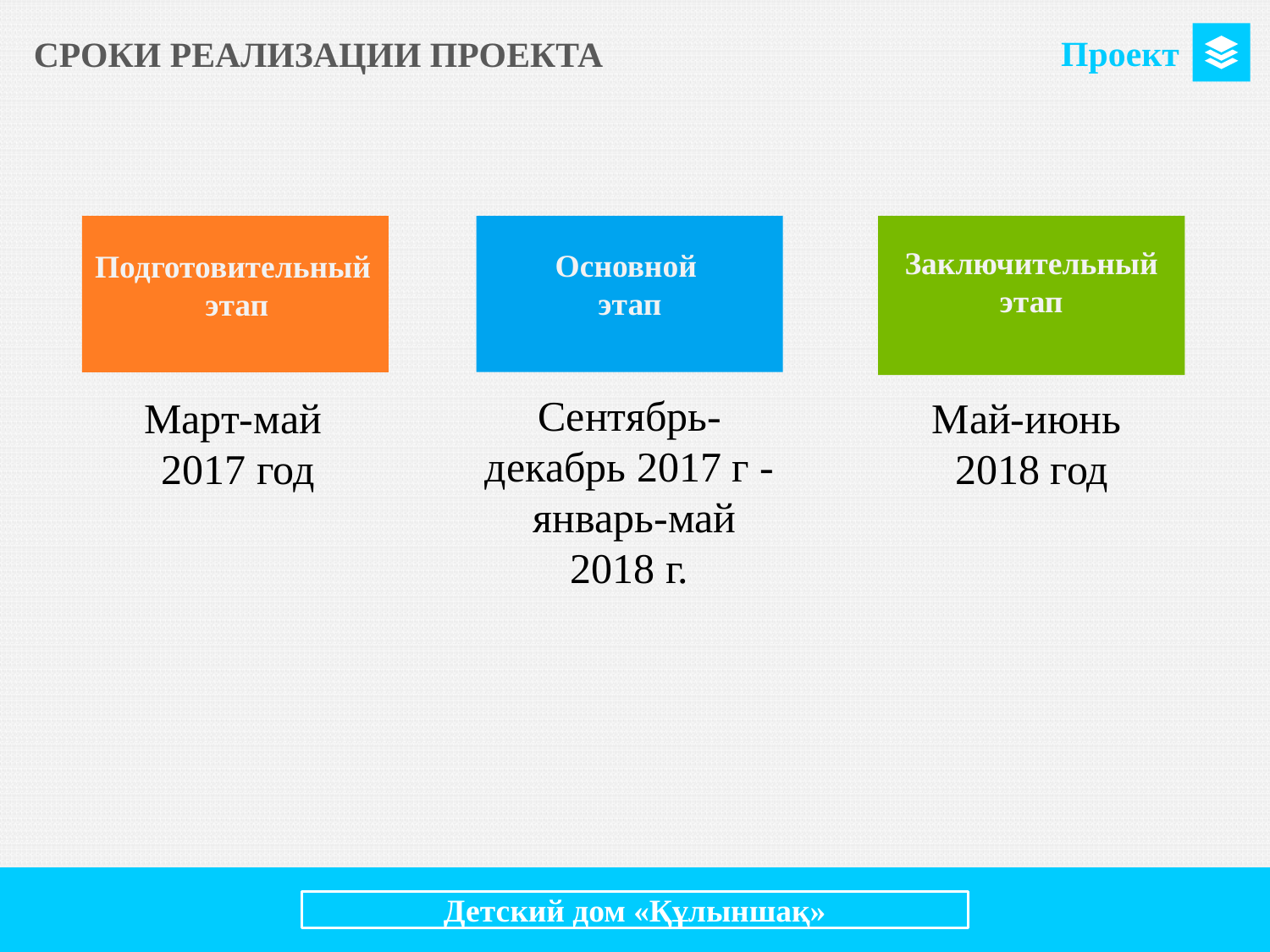

Проект
СРОКИ РЕАЛИЗАЦИИ ПРОЕКТА

Основной
этап

Заключительный этап
Подготовительный
 этап
Сентябрь-декабрь 2017 г -  январь-май 2018 г.
Март-май
2017 год
Май-июнь
2018 год

Детский дом «Құлыншақ»